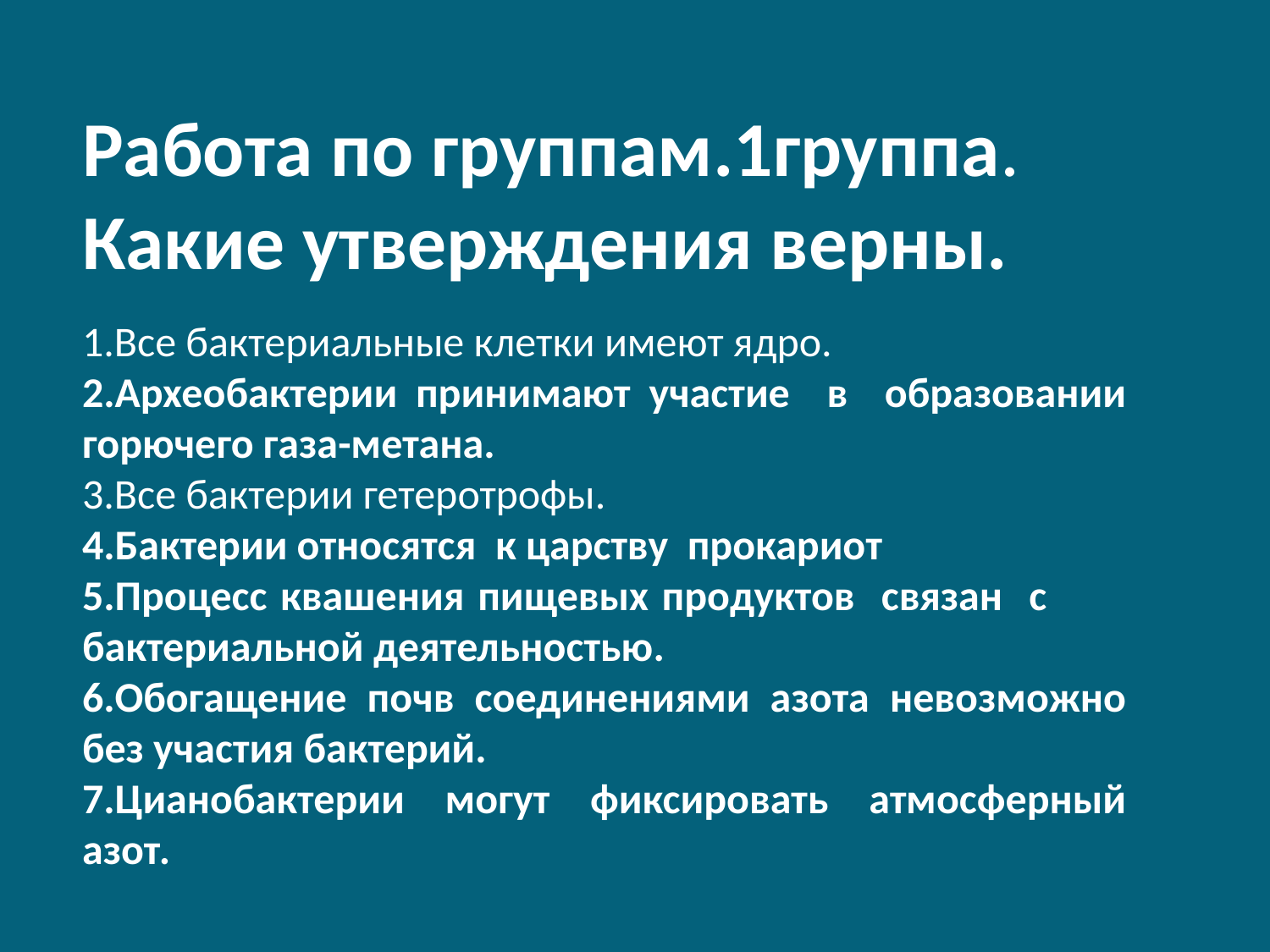

Работа по группам.1группа.
Какие утверждения верны.

1.Все бактериальные клетки имеют ядро.
2.Археобактерии принимают участие  в  образовании горючего газа-метана.
3.Все бактерии гетеротрофы.
4.Бактерии относятся  к царству  прокариот
5.Процесс квашения пищевых продуктов  связан  с       бактериальной деятельностью.
6.Обогащение почв соединениями азота невозможно без участия бактерий.
7.Цианобактерии могут фиксировать атмосферный азот.